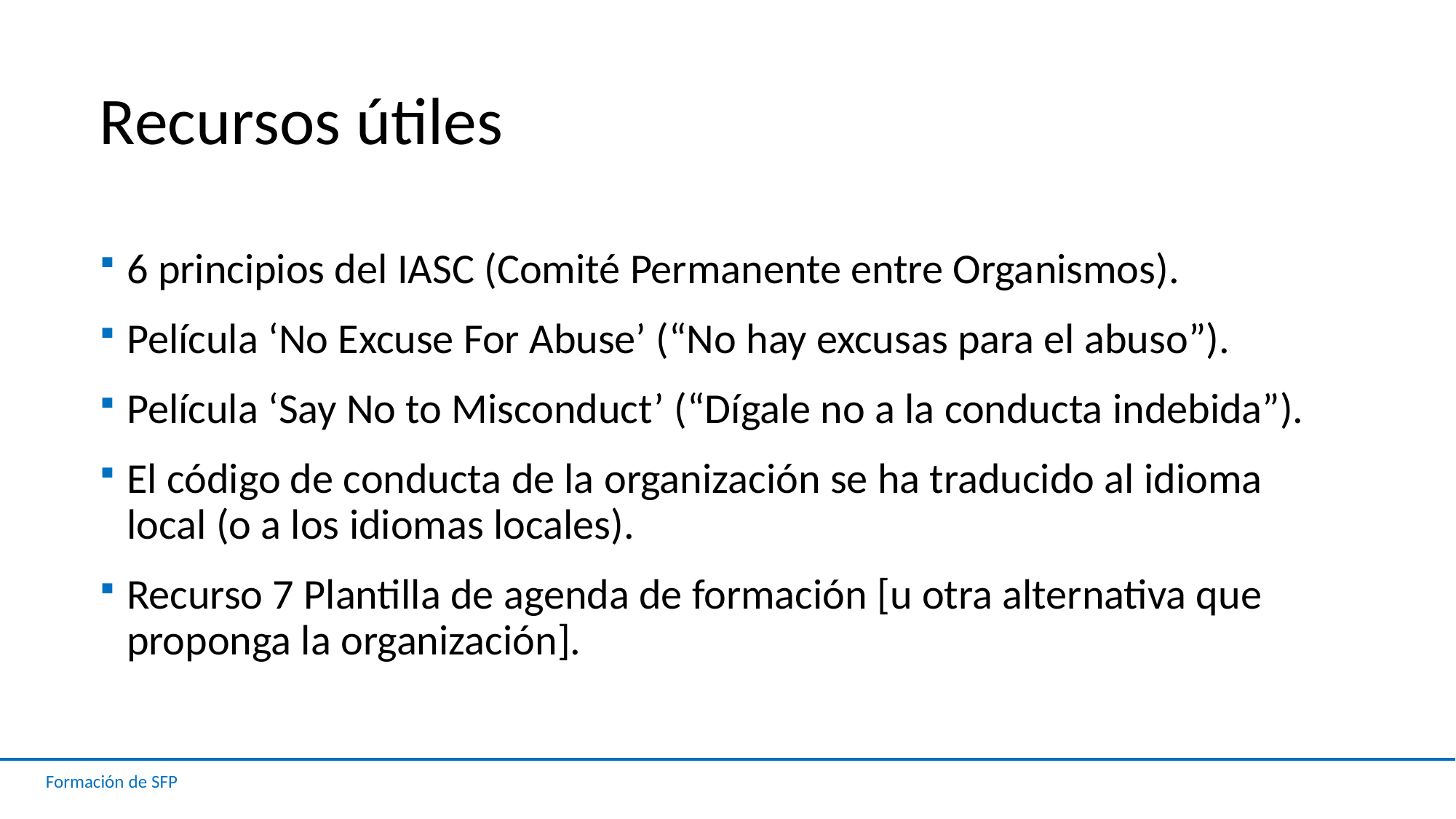

# Recursos útiles
6 principios del IASC (Comité Permanente entre Organismos).
Película ‘No Excuse For Abuse’ (“No hay excusas para el abuso”).
Película ‘Say No to Misconduct’ (“Dígale no a la conducta indebida”).
El código de conducta de la organización se ha traducido al idioma local (o a los idiomas locales).
Recurso 7 Plantilla de agenda de formación [u otra alternativa que proponga la organización].

Formación de SFP